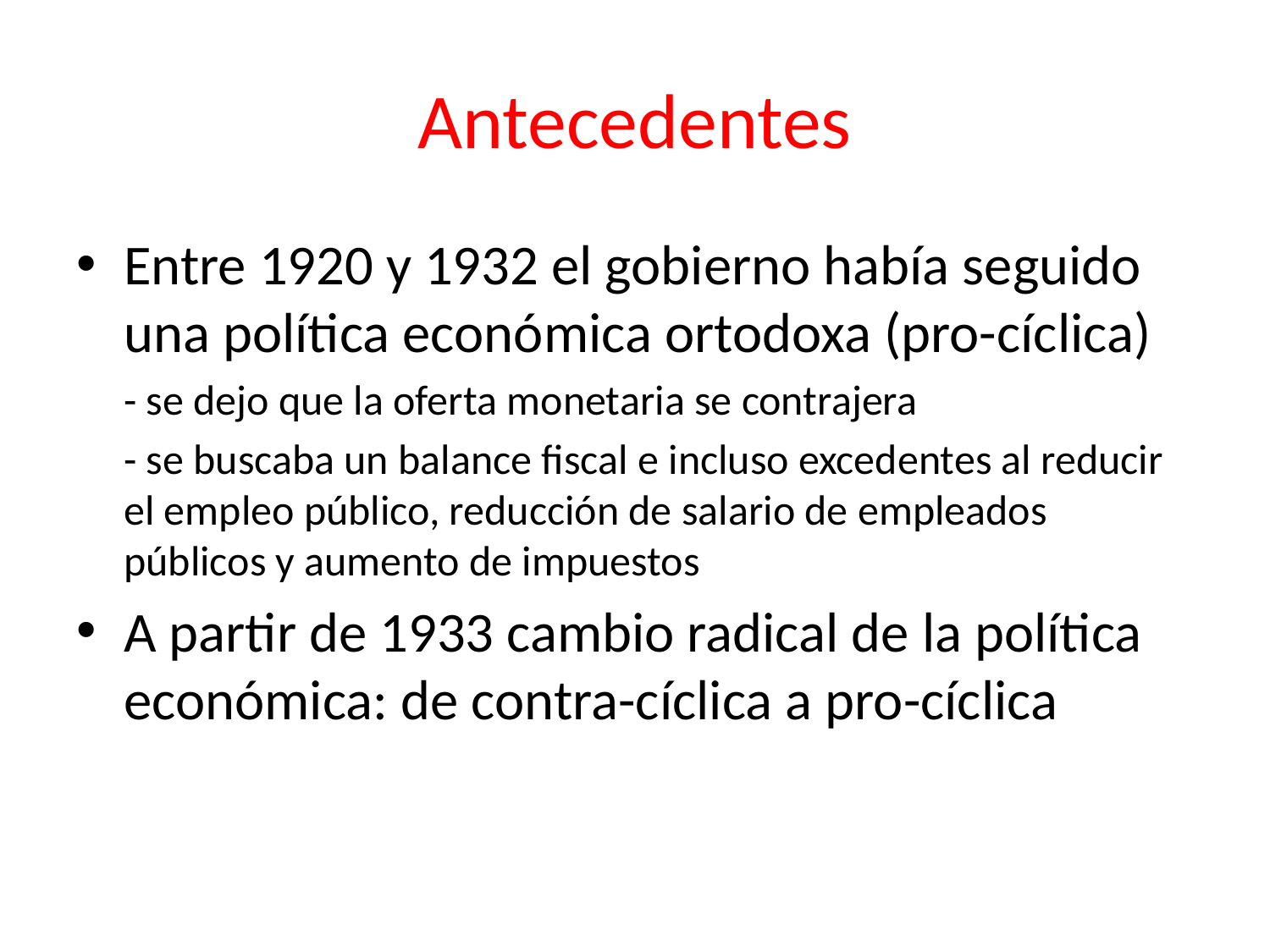

# Antecedentes
Entre 1920 y 1932 el gobierno había seguido una política económica ortodoxa (pro-cíclica)
	- se dejo que la oferta monetaria se contrajera
	- se buscaba un balance fiscal e incluso excedentes al reducir el empleo público, reducción de salario de empleados públicos y aumento de impuestos
A partir de 1933 cambio radical de la política económica: de contra-cíclica a pro-cíclica